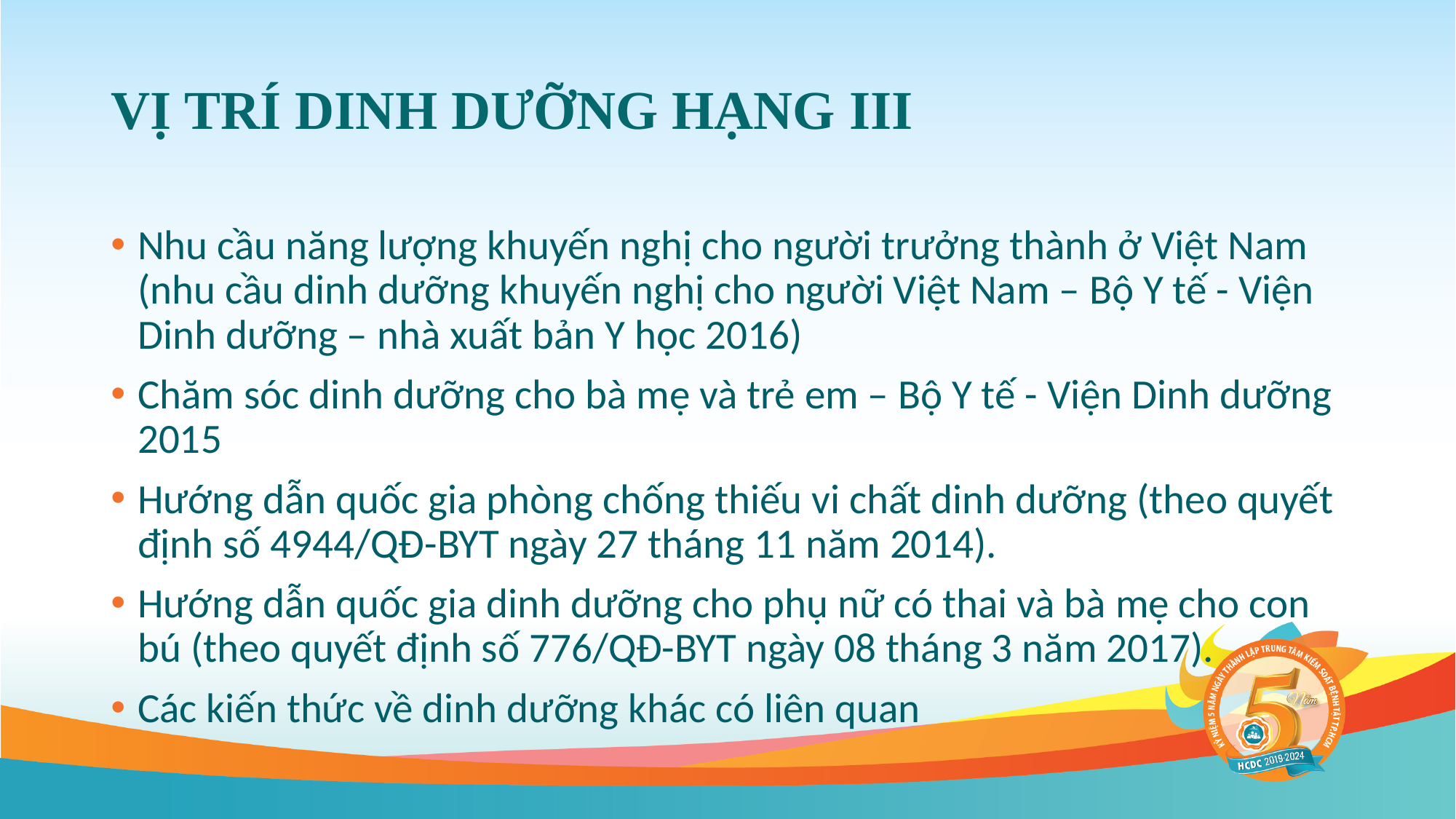

# VỊ TRÍ DINH DƯỠNG HẠNG III
Nhu cầu năng lượng khuyến nghị cho người trưởng thành ở Việt Nam (nhu cầu dinh dưỡng khuyến nghị cho người Việt Nam – Bộ Y tế - Viện Dinh dưỡng – nhà xuất bản Y học 2016)
Chăm sóc dinh dưỡng cho bà mẹ và trẻ em – Bộ Y tế - Viện Dinh dưỡng 2015
Hướng dẫn quốc gia phòng chống thiếu vi chất dinh dưỡng (theo quyết định số 4944/QĐ-BYT ngày 27 tháng 11 năm 2014).
Hướng dẫn quốc gia dinh dưỡng cho phụ nữ có thai và bà mẹ cho con bú (theo quyết định số 776/QĐ-BYT ngày 08 tháng 3 năm 2017).
Các kiến thức về dinh dưỡng khác có liên quan